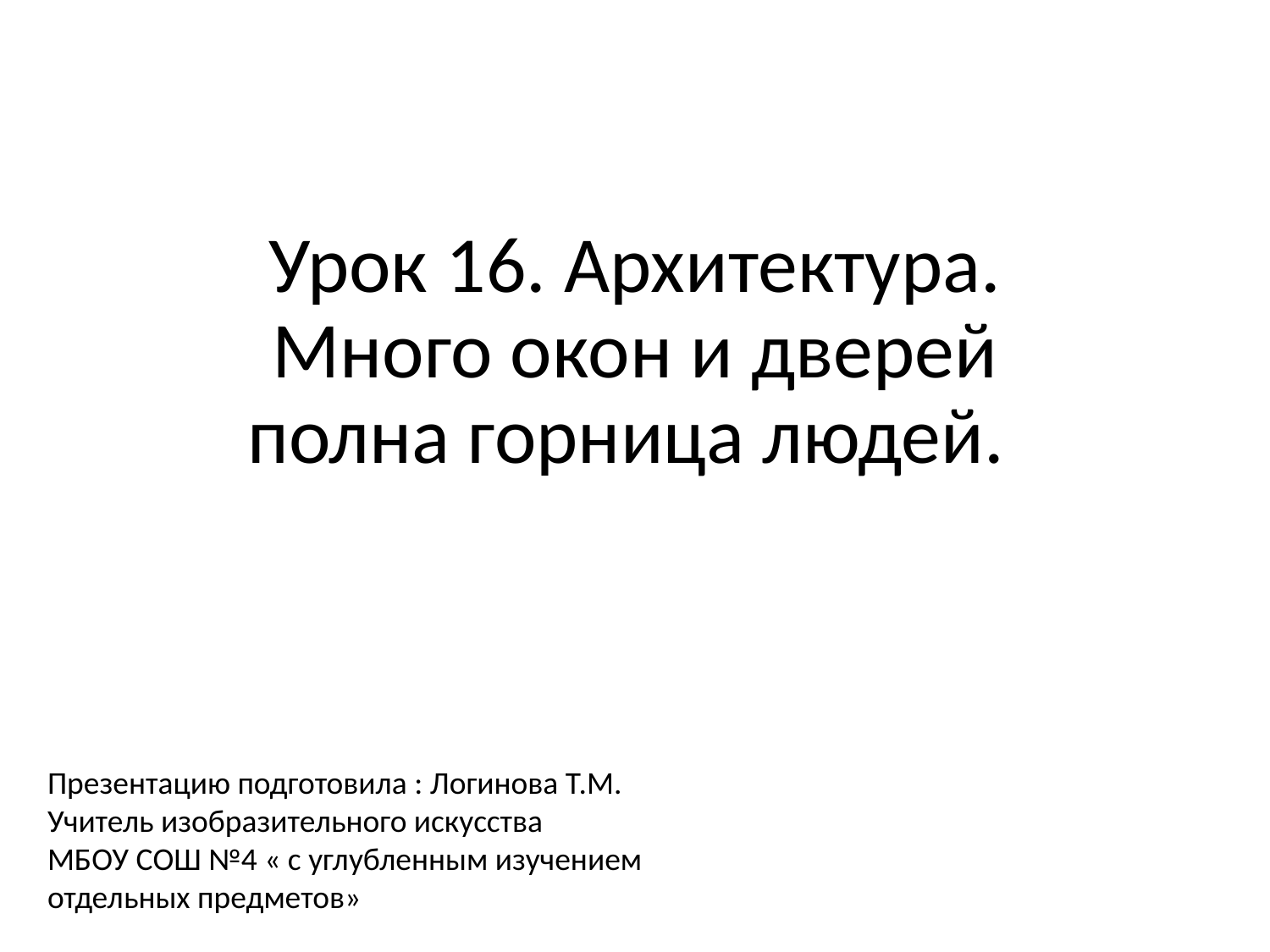

# Урок 16. Архитектура. Много окон и дверей полна горница людей.

Презентацию подготовила : Логинова Т.М.
Учитель изобразительного искусства
МБОУ СОШ №4 « с углубленным изучением отдельных предметов»